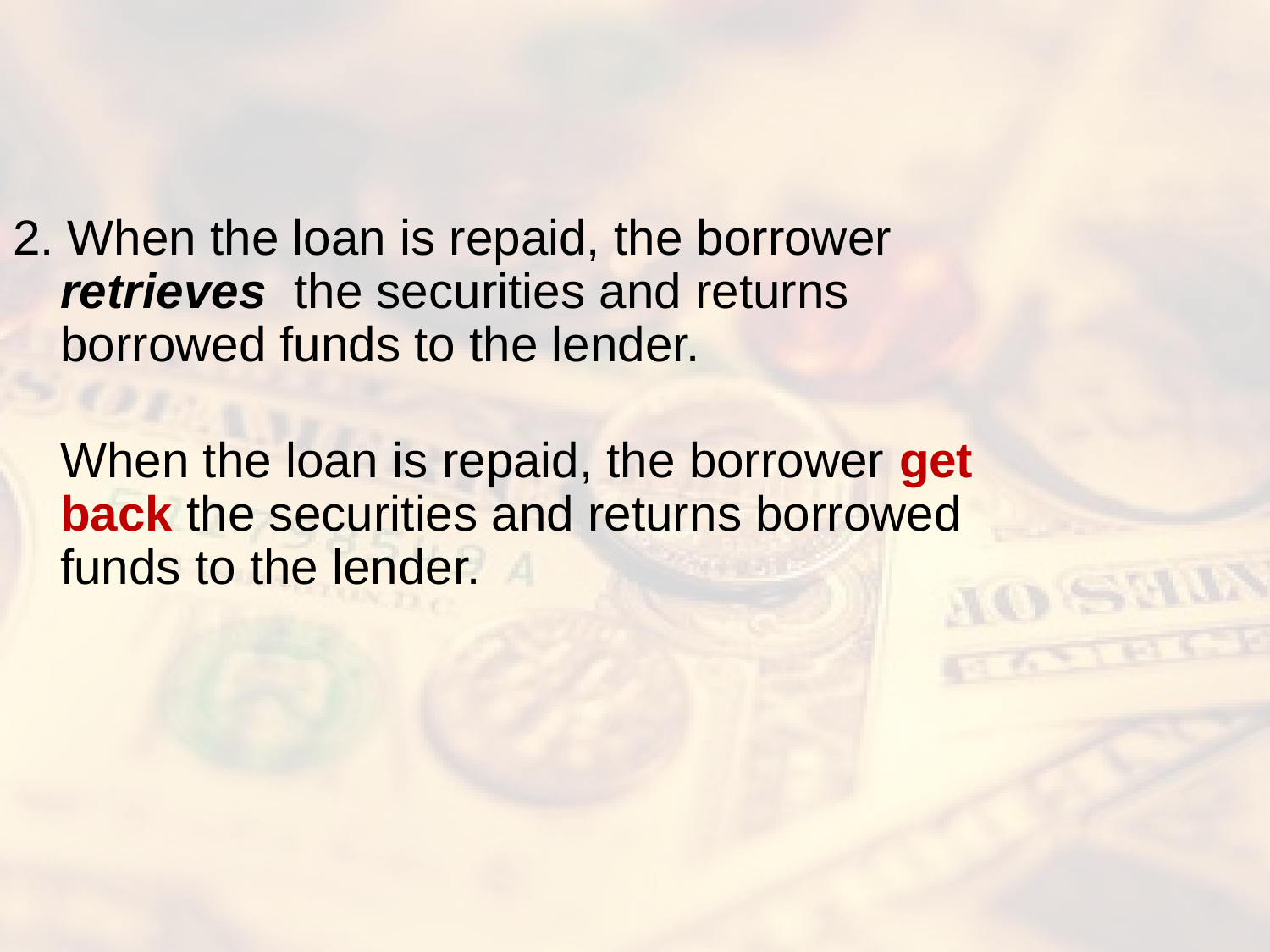

#
2. When the loan is repaid, the borrower retrieves  the securities and returns borrowed funds to the lender.
When the loan is repaid, the borrower get back the securities and returns borrowed funds to the lender.